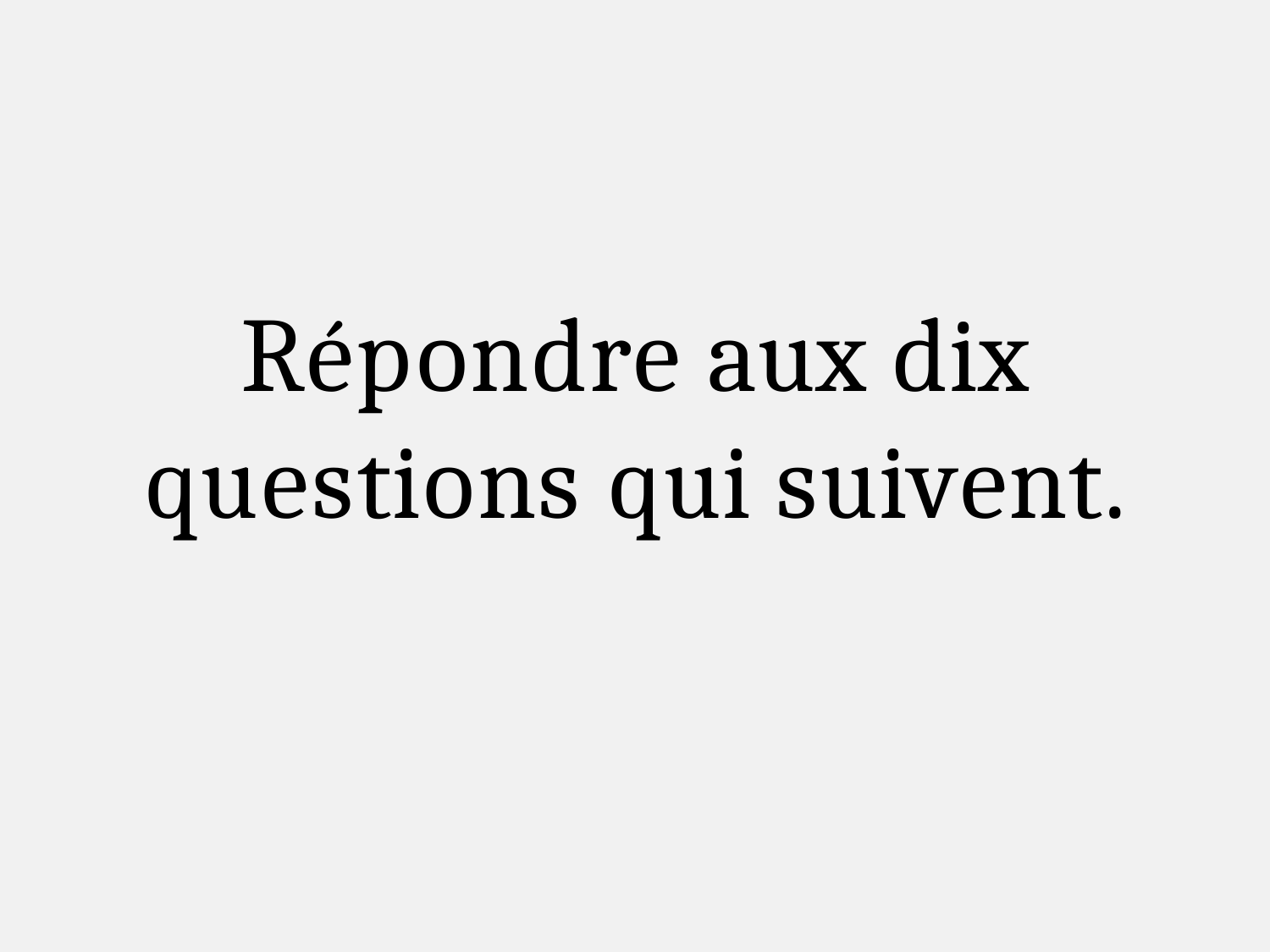

# Répondre aux dix questions qui suivent.